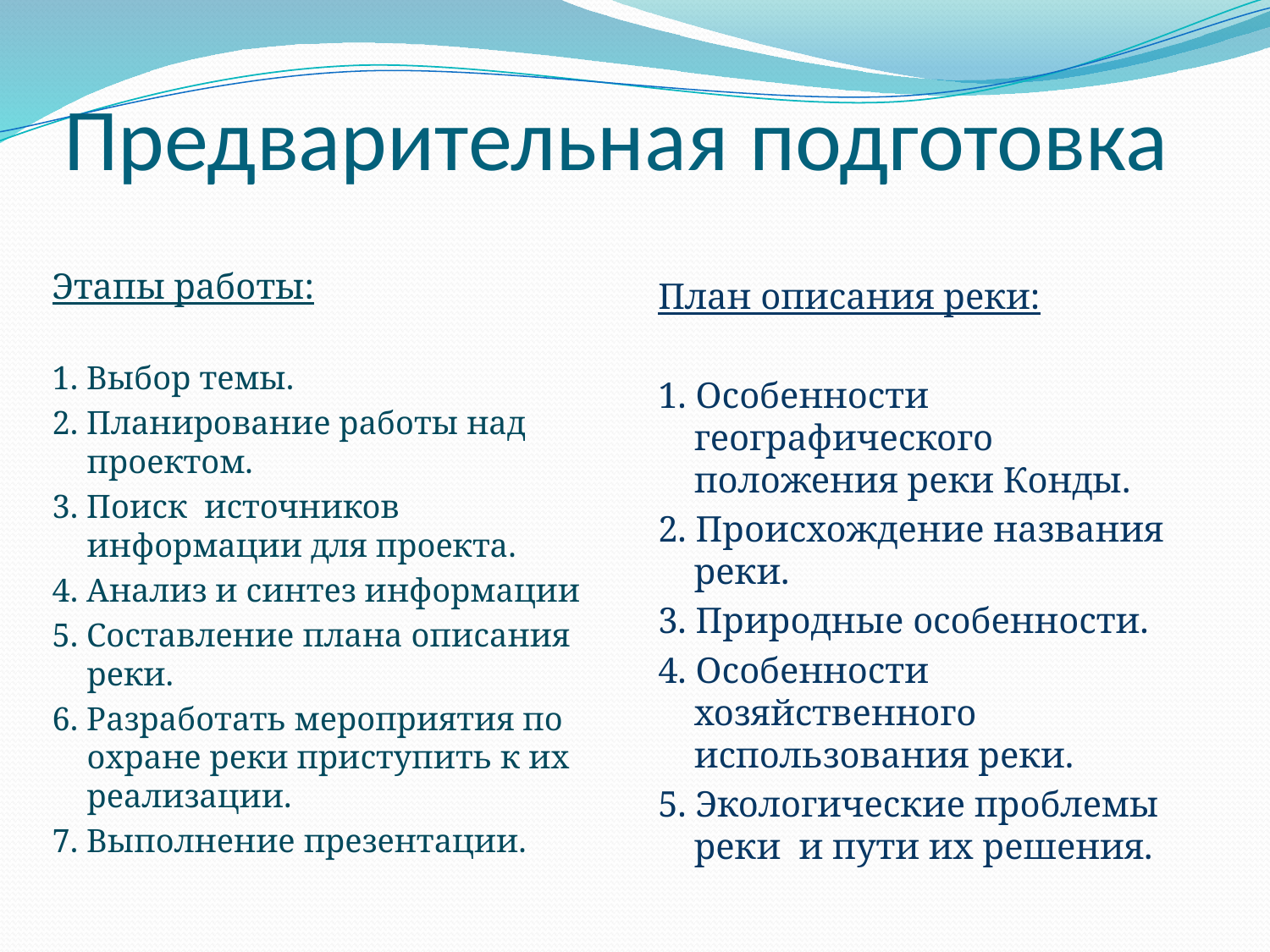

# Предварительная подготовка
Этапы работы:

1. Выбор темы.
2. Планирование работы над проектом.
3. Поиск  источников информации для проекта.
4. Анализ и синтез информации
5. Составление плана описания реки.
6. Разработать мероприятия по охране реки приступить к их реализации.
7. Выполнение презентации.
План описания реки:

1. Особенности географического положения реки Конды.
2. Происхождение названия реки.
3. Природные особенности.
4. Особенности хозяйственного использования реки.
5. Экологические проблемы реки  и пути их решения.